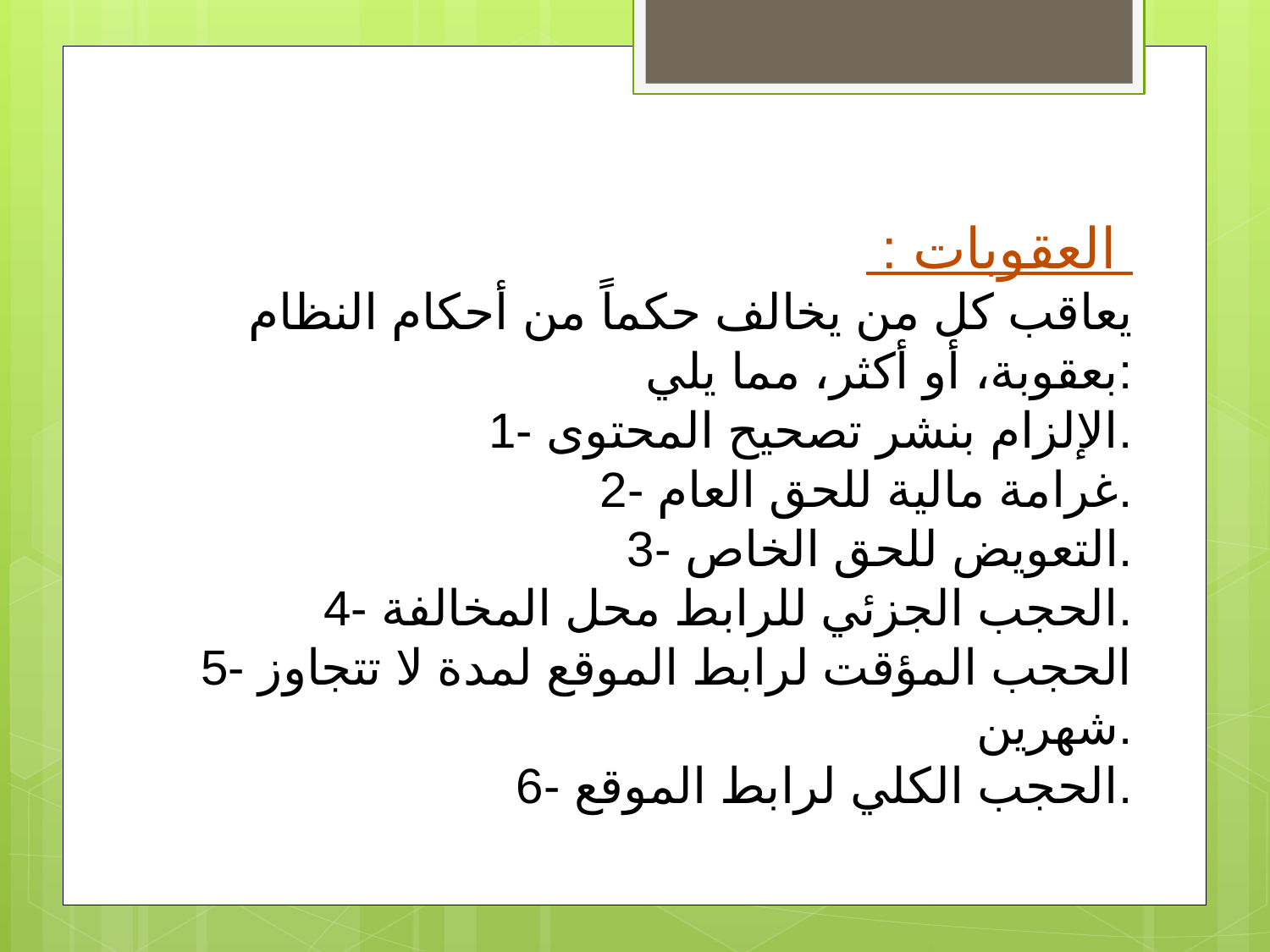

: العقوبات
يعاقب كل من يخالف حكماً من أحكام النظام بعقوبة، أو أكثر، مما يلي:
1- الإلزام بنشر تصحيح المحتوى.
2- غرامة مالية للحق العام.
3- التعويض للحق الخاص.
4- الحجب الجزئي للرابط محل المخالفة.
5- الحجب المؤقت لرابط الموقع لمدة لا تتجاوز شهرين.
6- الحجب الكلي لرابط الموقع.